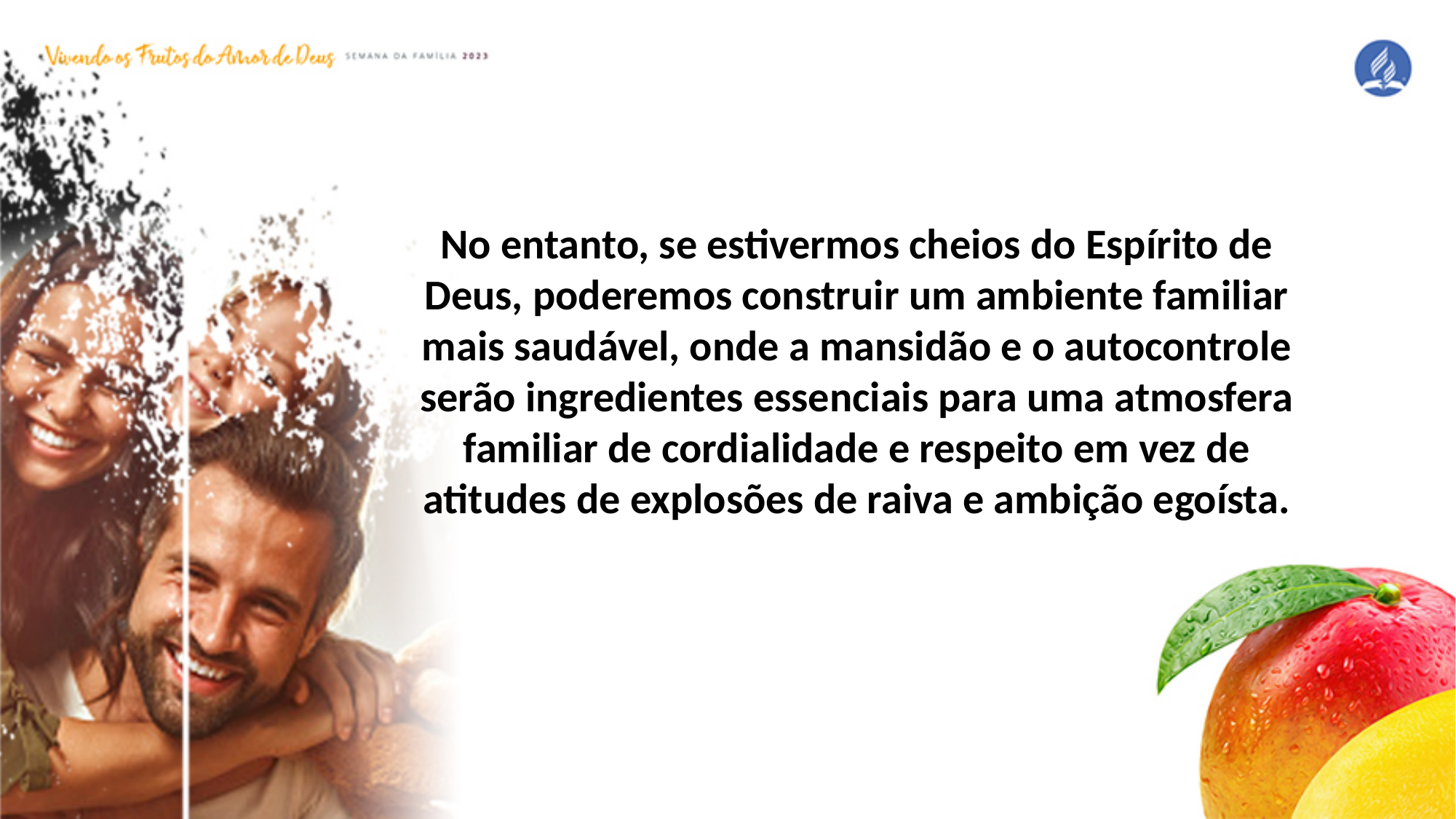

No entanto, se estivermos cheios do Espírito de Deus, poderemos construir um ambiente familiar mais saudável, onde a mansidão e o autocontrole serão ingredientes essenciais para uma atmosfera familiar de cordialidade e respeito em vez de atitudes de explosões de raiva e ambição egoísta.